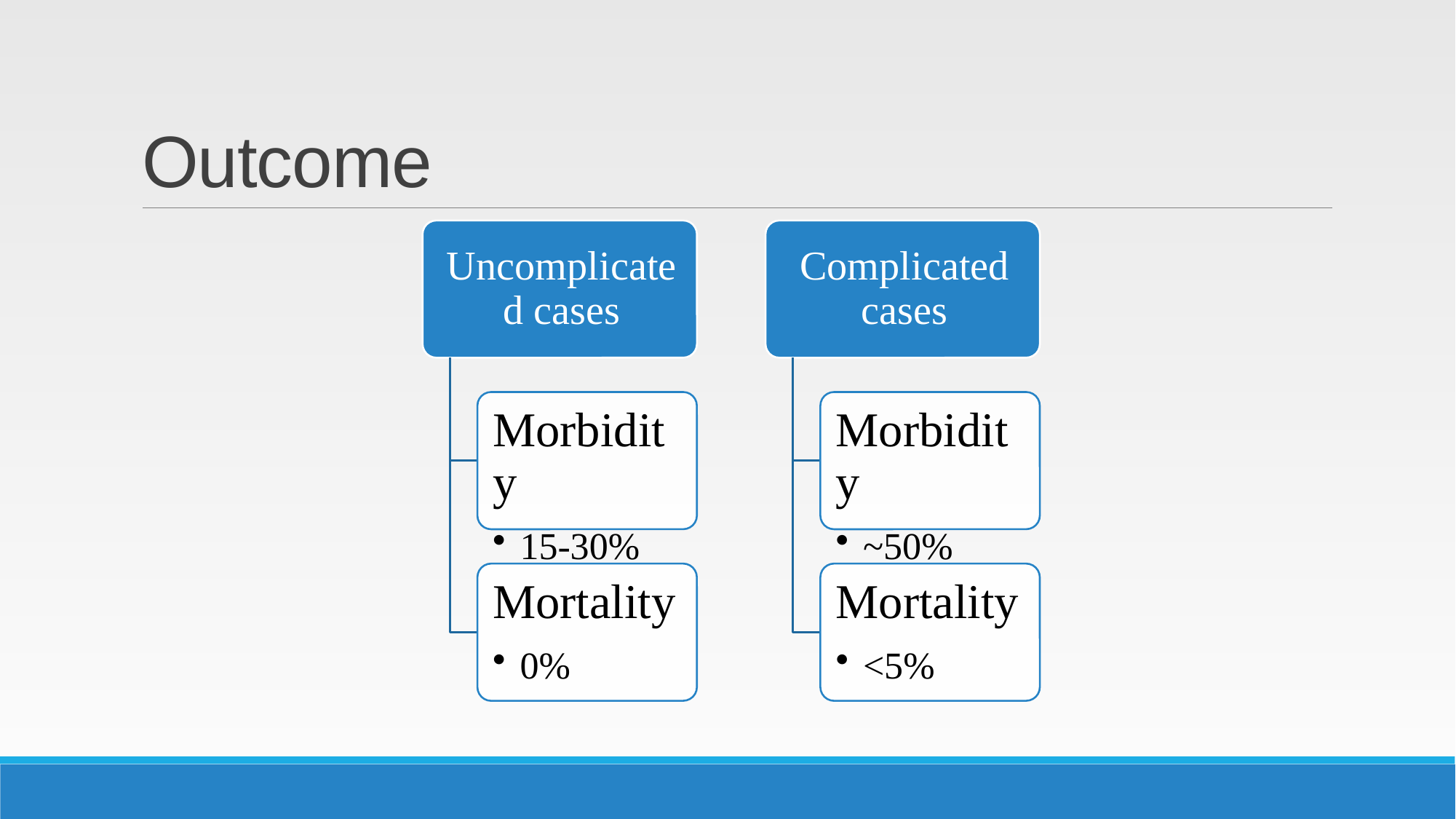

# Outcome
Uncomplicated cases
Morbidity
15-30%
Mortality
0%
Complicated cases
Morbidity
~50%
Mortality
<5%